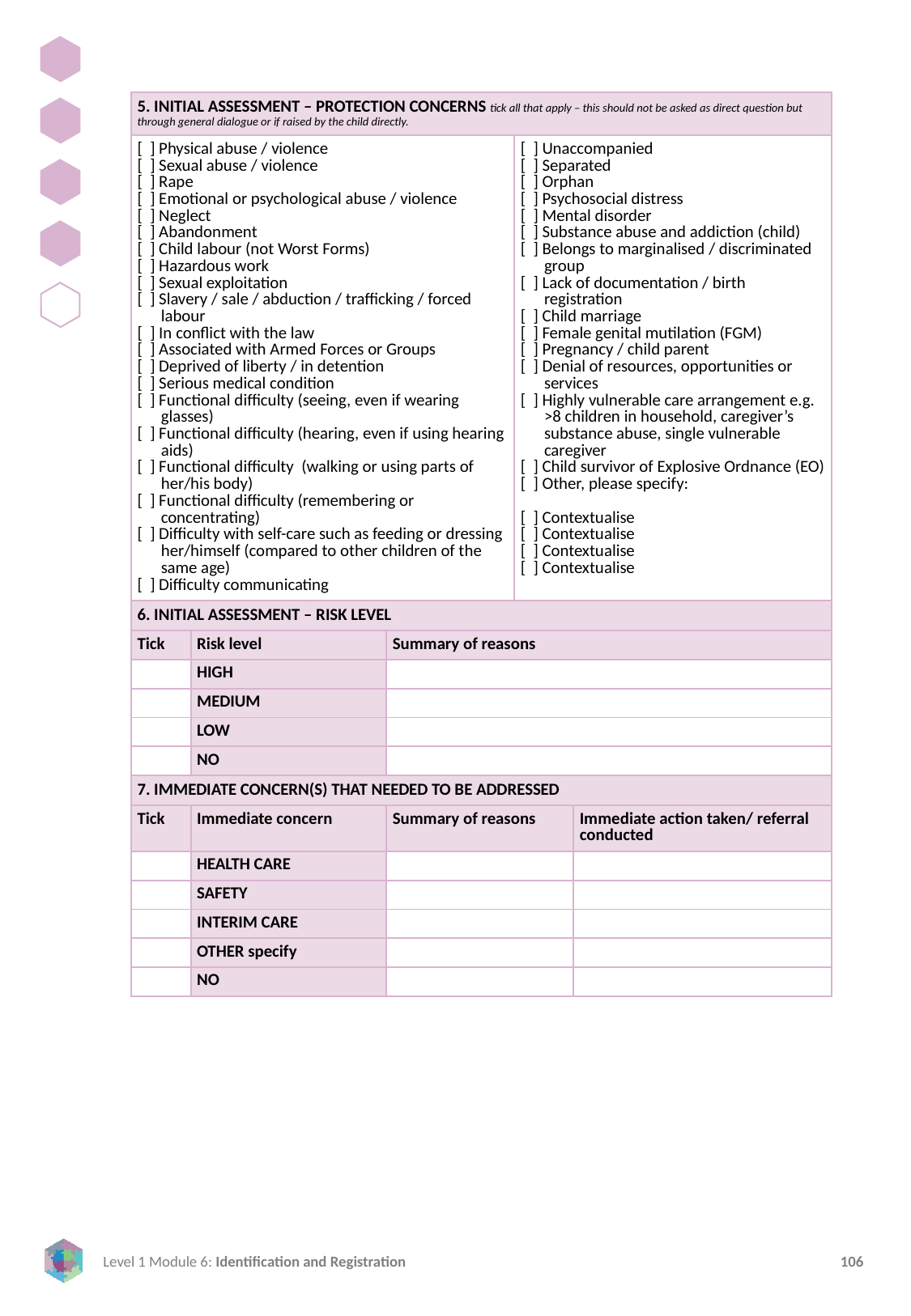

| 5. INITIAL ASSESSMENT – PROTECTION CONCERNS tick all that apply – this should not be asked as direct question but through general dialogue or if raised by the child directly. |  |  |  |  |
| --- | --- | --- | --- | --- |
| [ ] Physical abuse / violence [ ] Sexual abuse / violence [ ] Rape [ ] Emotional or psychological abuse / violence [ ] Neglect [ ] Abandonment [ ] Child labour (not Worst Forms) [ ] Hazardous work [ ] Sexual exploitation [ ] Slavery / sale / abduction / trafficking / forced labour [ ] In conflict with the law [ ] Associated with Armed Forces or Groups [ ] Deprived of liberty / in detention [ ] Serious medical condition [ ] Functional difficulty (seeing, even if wearing glasses) [ ] Functional difficulty (hearing, even if using hearing aids) [ ] Functional difficulty (walking or using parts of her/his body) [ ] Functional difficulty (remembering or concentrating) [ ] Difficulty with self-care such as feeding or dressing her/himself (compared to other children of the same age) [ ] Difficulty communicating |  |  | [ ] Unaccompanied [ ] Separated [ ] Orphan [ ] Psychosocial distress [ ] Mental disorder [ ] Substance abuse and addiction (child) [ ] Belongs to marginalised / discriminated group [ ] Lack of documentation / birth registration [ ] Child marriage [ ] Female genital mutilation (FGM) [ ] Pregnancy / child parent [ ] Denial of resources, opportunities or services [ ] Highly vulnerable care arrangement e.g. >8 children in household, caregiver’s substance abuse, single vulnerable caregiver [ ] Child survivor of Explosive Ordnance (EO) [ ] Other, please specify:   [ ] Contextualise [ ] Contextualise [ ] Contextualise [ ] Contextualise |  |
| 6. INITIAL ASSESSMENT – RISK LEVEL |  |  |  |  |
| Tick | Risk level | Summary of reasons |  |  |
|  | HIGH |  |  |  |
|  | MEDIUM |  |  |  |
|  | LOW |  |  |  |
|  | NO |  |  |  |
| 7. IMMEDIATE CONCERN(S) THAT NEEDED TO BE ADDRESSED |  |  |  |  |
| Tick | Immediate concern | Summary of reasons |  | Immediate action taken/ referral conducted |
|  | HEALTH CARE |  |  |  |
|  | SAFETY |  |  |  |
|  | INTERIM CARE |  |  |  |
|  | OTHER specify |  |  |  |
|  | NO |  |  |  |